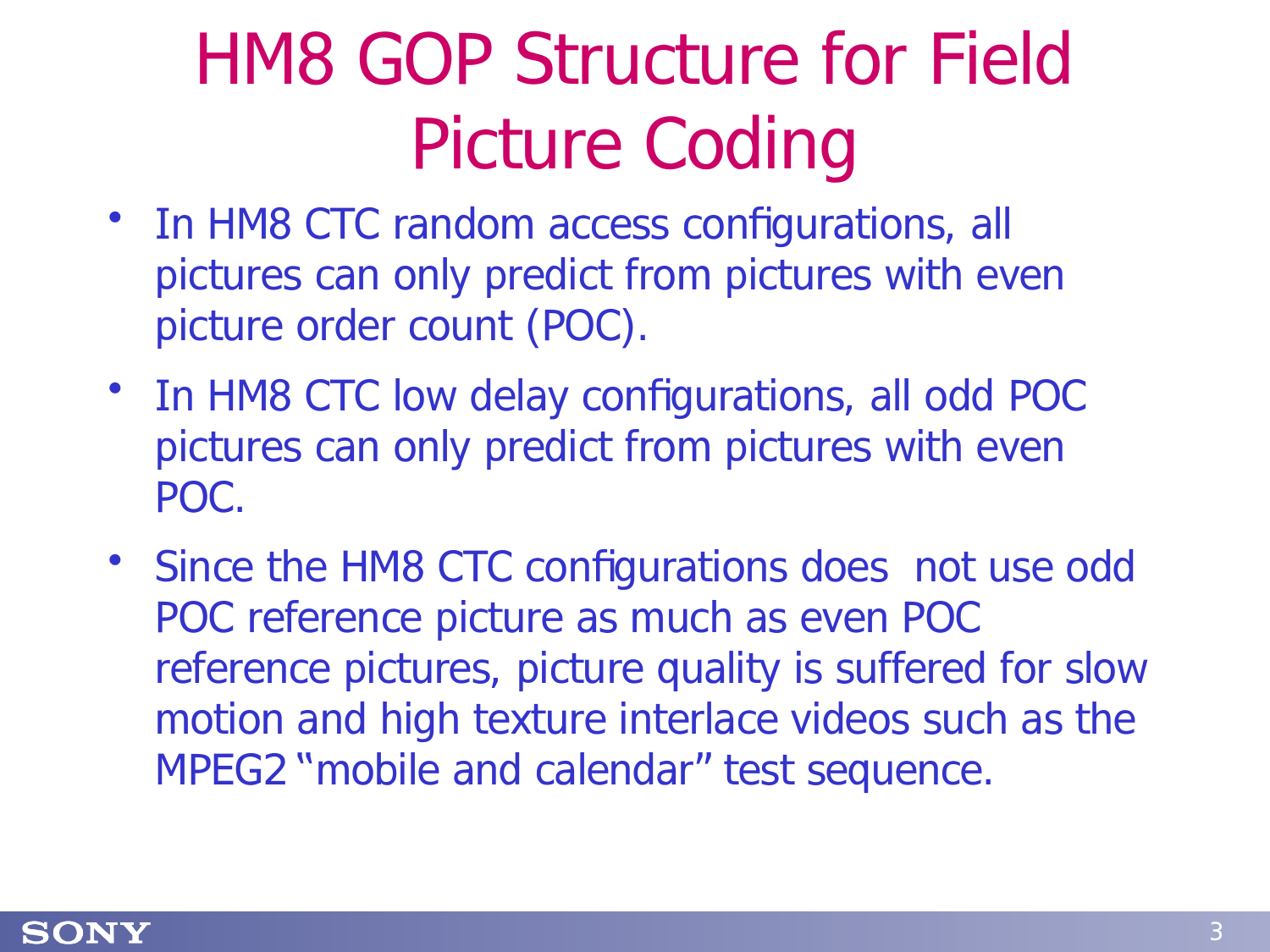

# HM8 GOP Structure for Field Picture Coding
In HM8 CTC random access configurations, all pictures can only predict from pictures with even picture order count (POC).
In HM8 CTC low delay configurations, all odd POC pictures can only predict from pictures with even POC.
Since the HM8 CTC configurations does  not use odd POC reference picture as much as even POC reference pictures, picture quality is suffered for slow motion and high texture interlace videos such as the MPEG2 “mobile and calendar” test sequence.

3